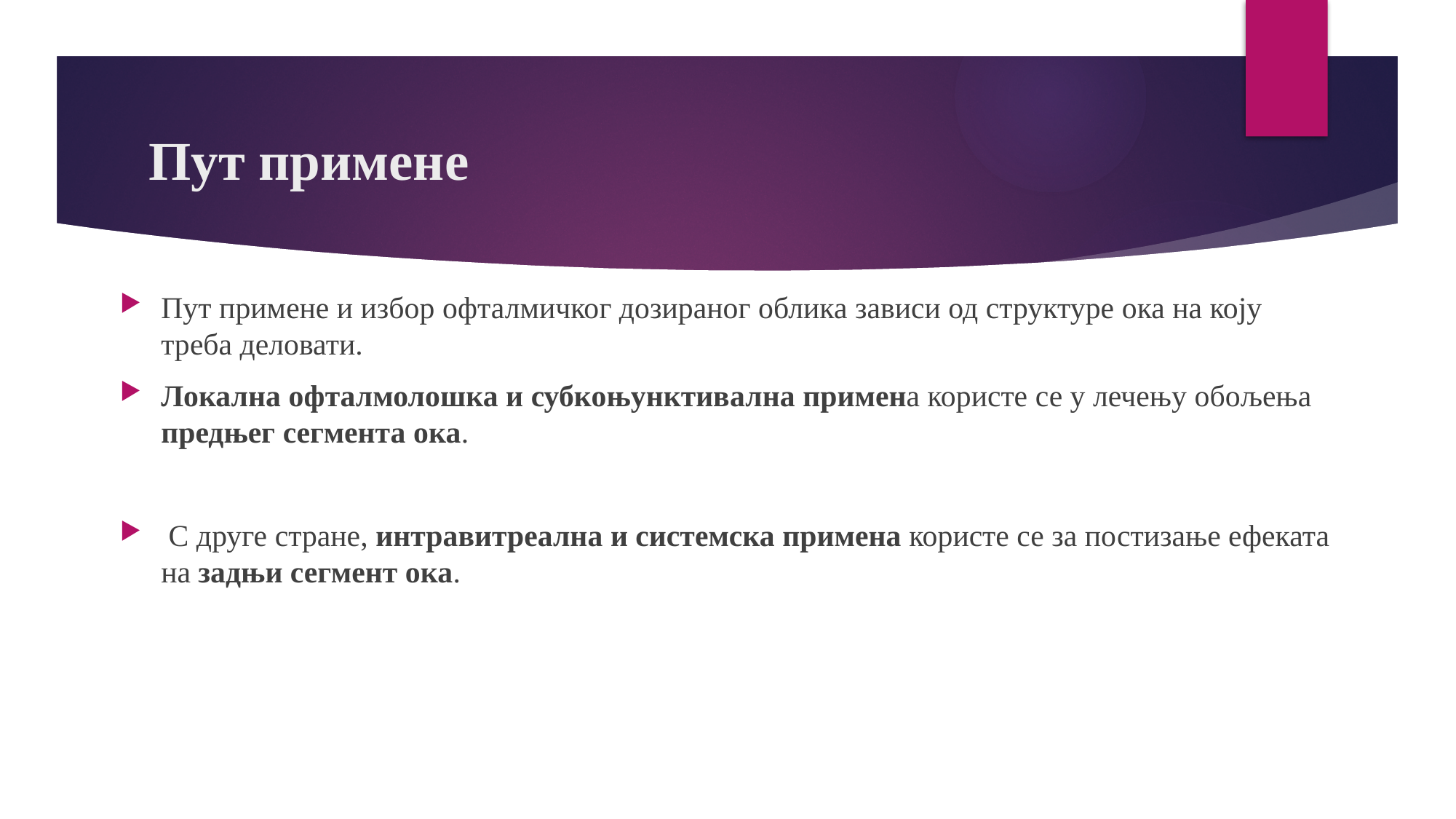

# Пут примене
Пут примене и избор офталмичког дозираног облика зависи од структуре ока на коју треба деловати.
Локална офталмолошка и субкоњунктивална примена користе се у лечењу обољења предњег сегмента ока.

 С друге стране, интравитреална и системска примена користе се за постизање ефеката на задњи сегмент ока.